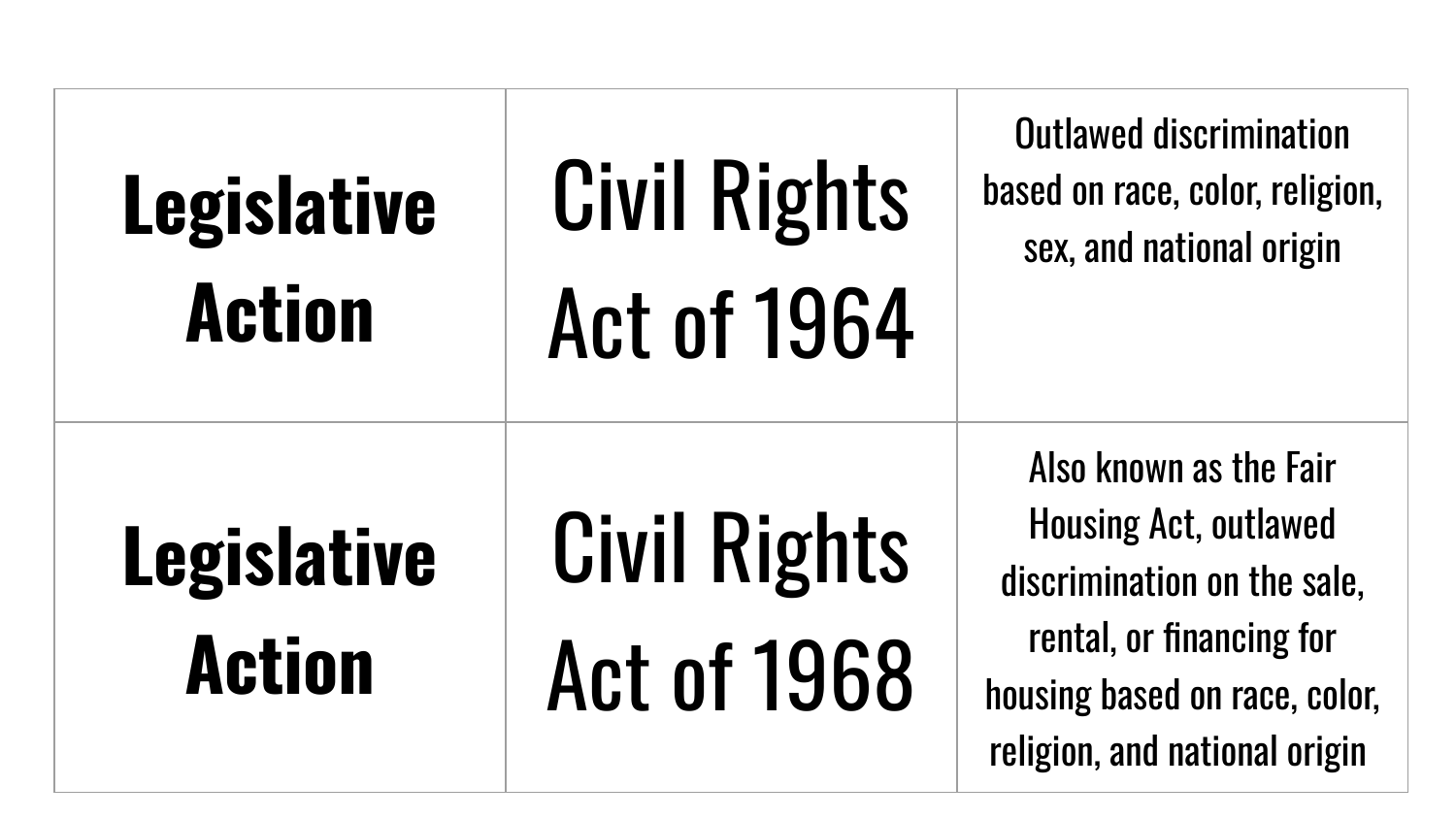

| Legislative Action | Civil Rights Act of 1964 | Outlawed discrimination based on race, color, religion, sex, and national origin |
| --- | --- | --- |
| Legislative Action | Civil Rights Act of 1968 | Also known as the Fair Housing Act, outlawed discrimination on the sale, rental, or financing for housing based on race, color, religion, and national origin |